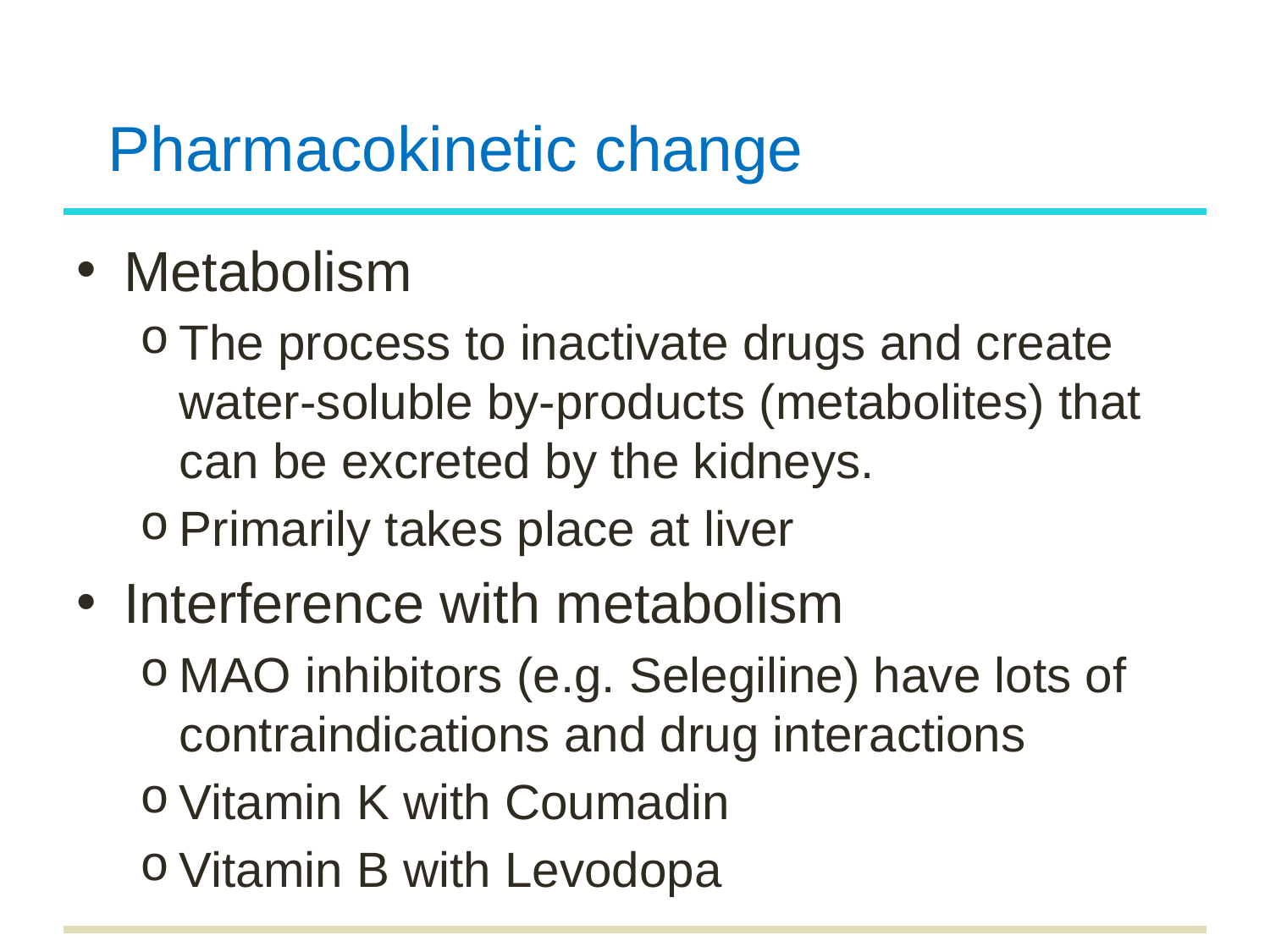

# Pharmacokinetic change
Metabolism
The process to inactivate drugs and create water-soluble by-products (metabolites) that can be excreted by the kidneys.
Primarily takes place at liver
Interference with metabolism
MAO inhibitors (e.g. Selegiline) have lots of contraindications and drug interactions
Vitamin K with Coumadin
Vitamin B with Levodopa

9